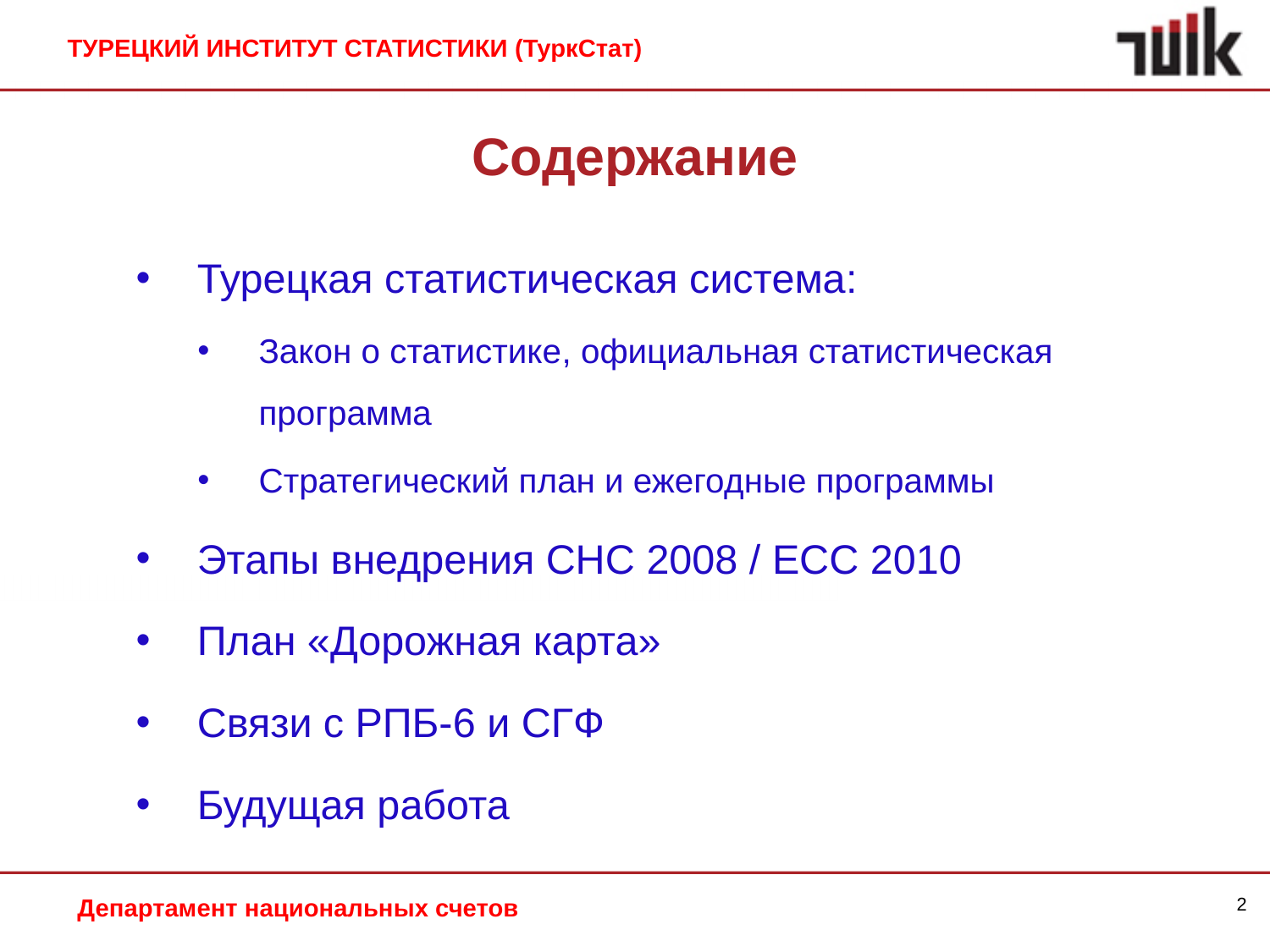

ТУРЕЦКИЙ ИНСТИТУТ СТАТИСТИКИ (ТуркСтат)
Содержание

Турецкая статистическая система:
Закон о статистике, официальная статистическая программа
Стратегический план и ежегодные программы
Этапы внедрения СНС 2008 / ЕСС 2010
План «Дорожная карта»
Связи с РПБ-6 и СГФ
Будущая работа
Департамент национальных счетов
2